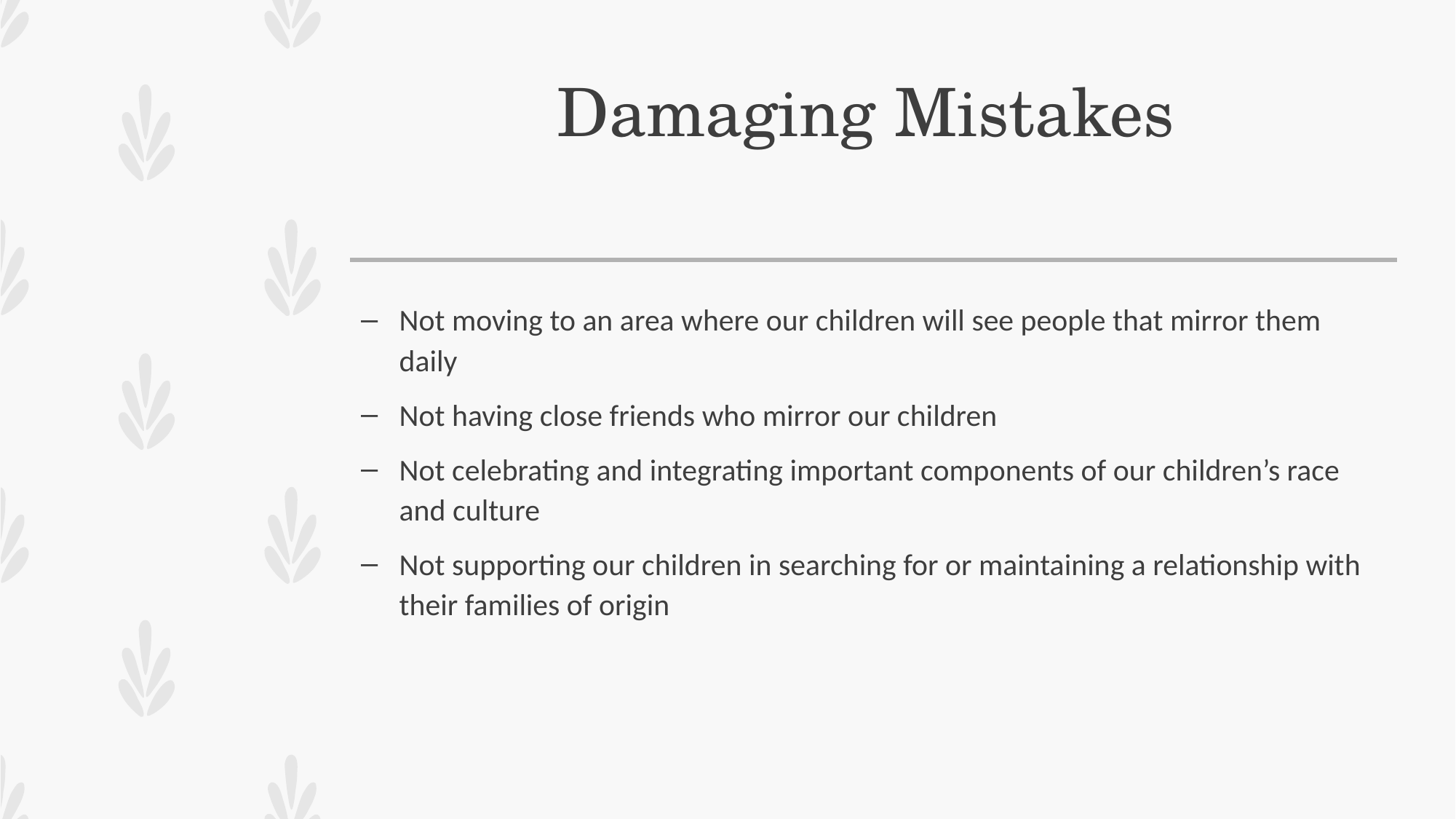

# Damaging Mistakes
Not moving to an area where our children will see people that mirror them daily
Not having close friends who mirror our children
Not celebrating and integrating important components of our children’s race and culture
Not supporting our children in searching for or maintaining a relationship with their families of origin